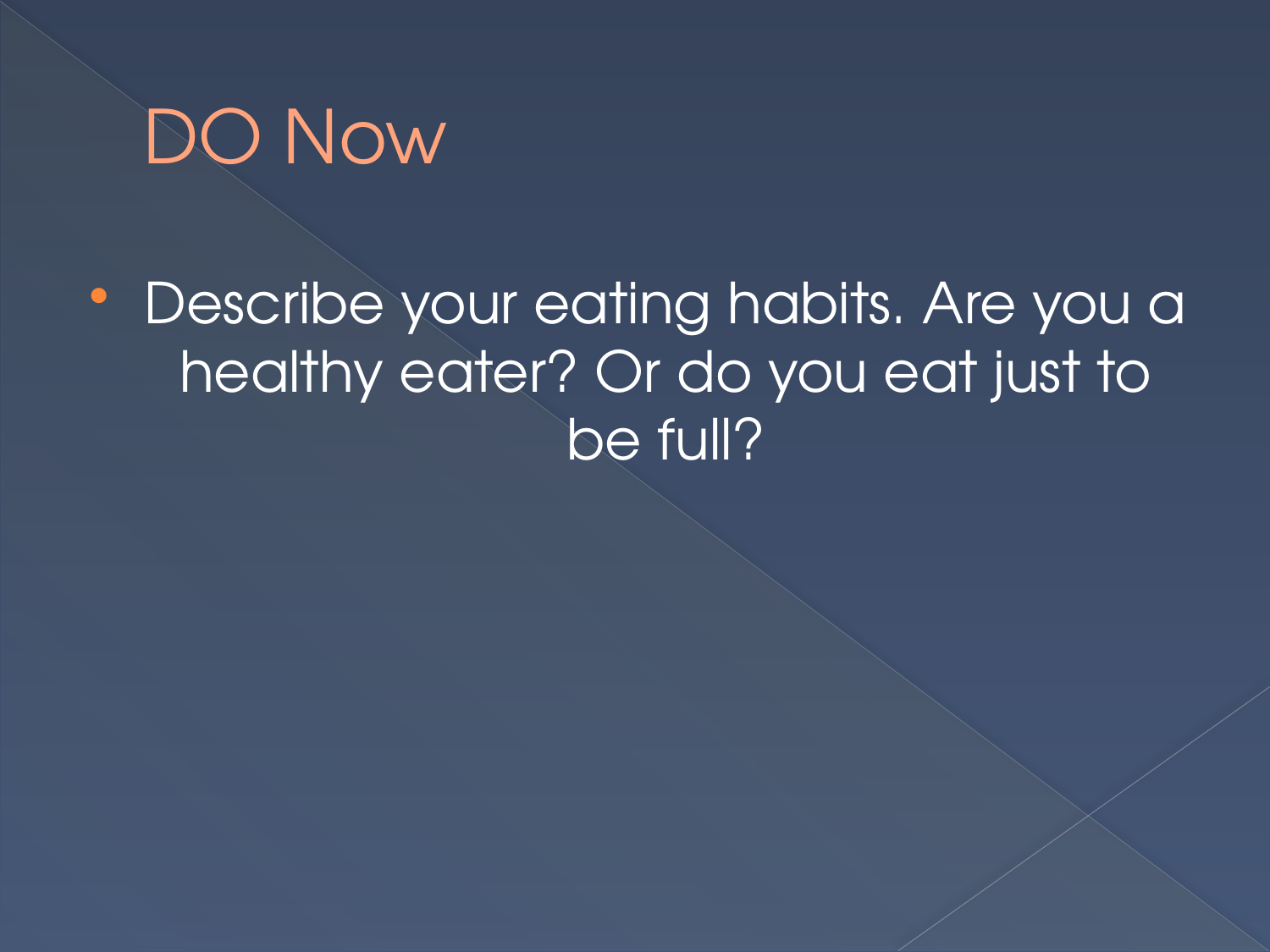

# DO Now
Describe your eating habits. Are you a healthy eater? Or do you eat just to be full?